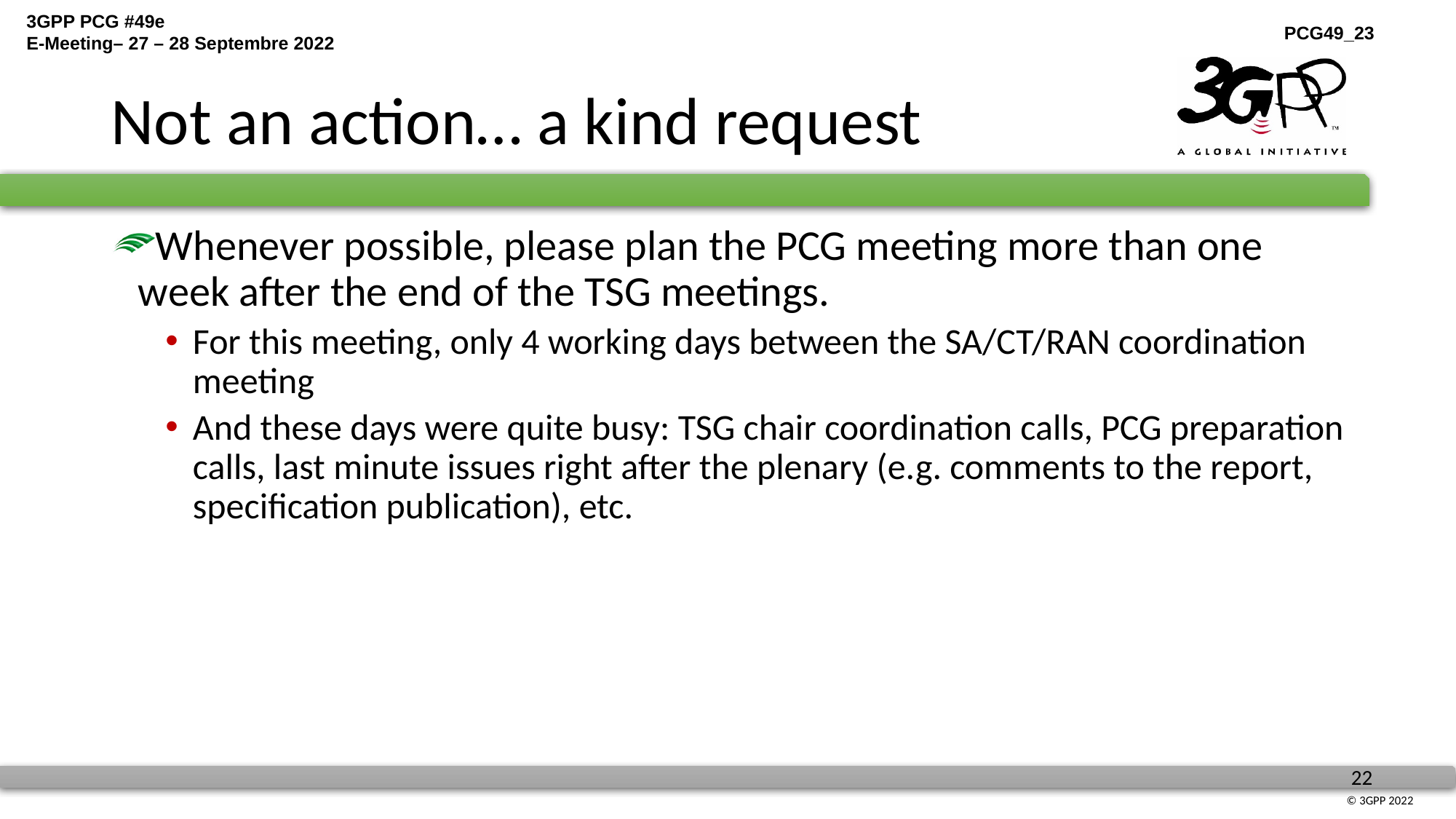

# Not an action… a kind request
Whenever possible, please plan the PCG meeting more than one week after the end of the TSG meetings.
For this meeting, only 4 working days between the SA/CT/RAN coordination meeting
And these days were quite busy: TSG chair coordination calls, PCG preparation calls, last minute issues right after the plenary (e.g. comments to the report, specification publication), etc.